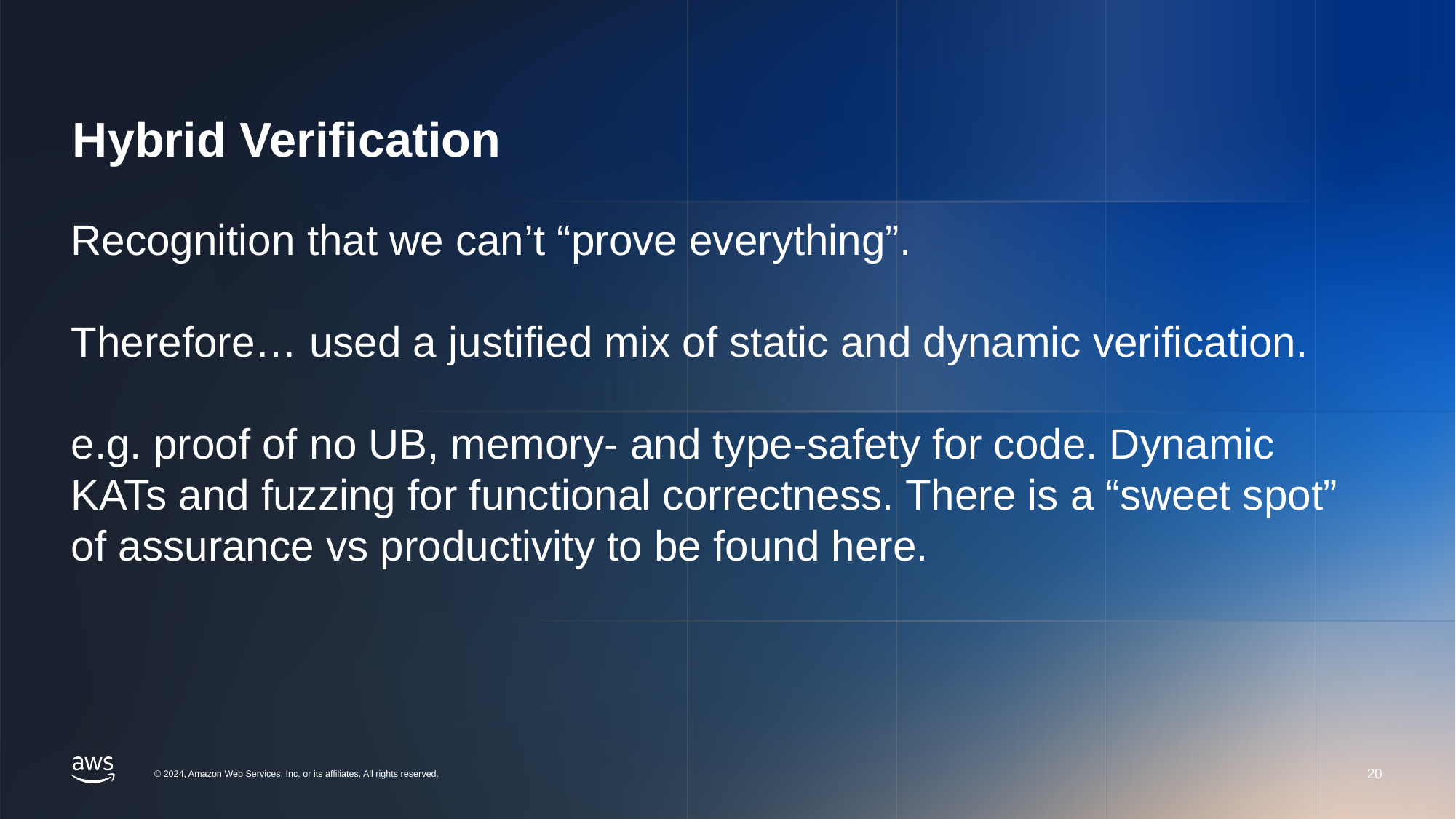

# Hybrid Verification
Recognition that we can’t “prove everything”.
Therefore… used a justified mix of static and dynamic verification.

e.g. proof of no UB, memory- and type-safety for code. Dynamic KATs and fuzzing for functional correctness. There is a “sweet spot” of assurance vs productivity to be found here.
20